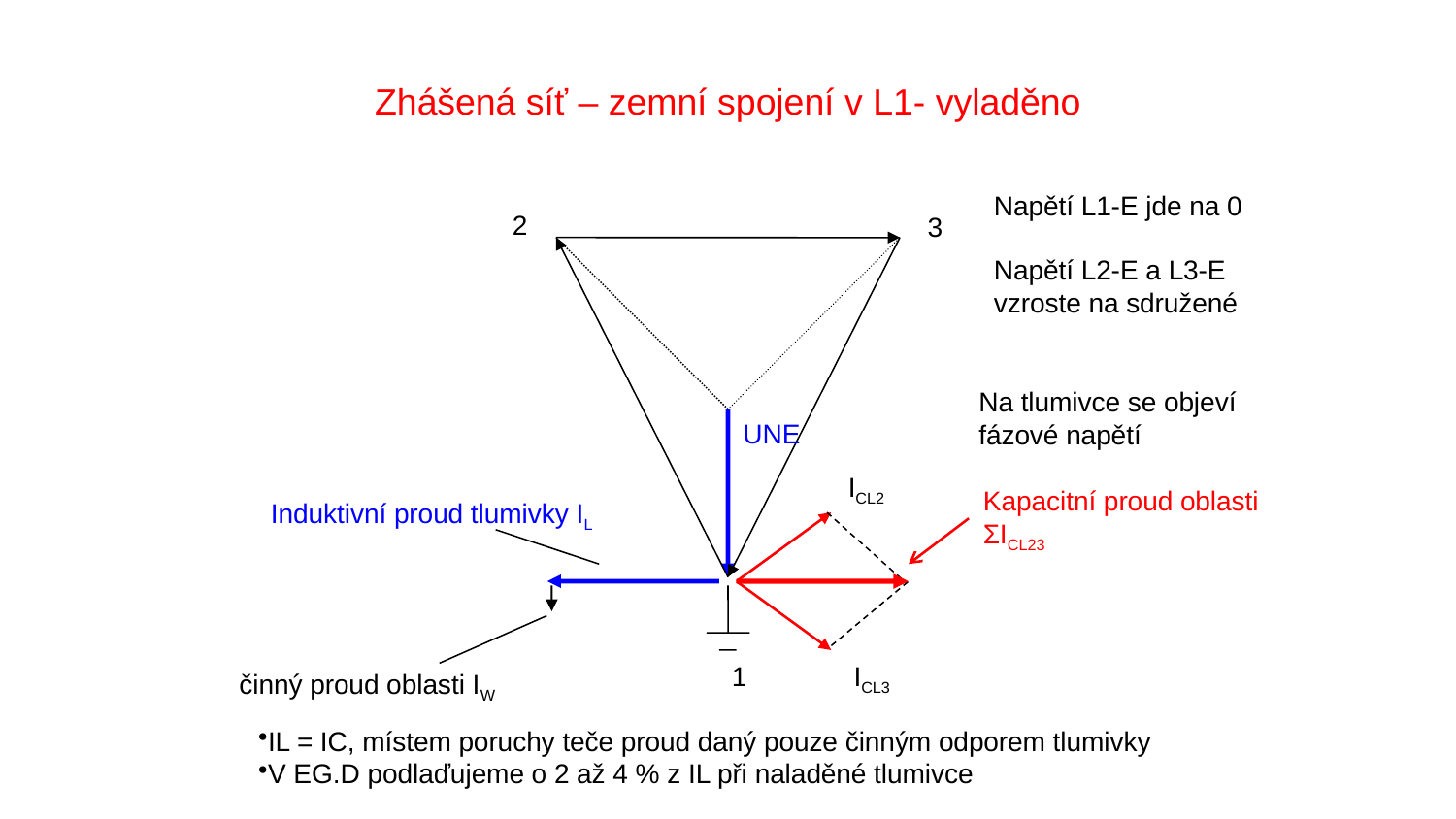

# Zhášená síť – zemní spojení v L1- vyladěno
Napětí L1-E jde na 0
2
3

Napětí L2-E a L3-E
vzroste na sdružené

Na tlumivce se objeví
fázové napětí

UNE
ICL2
Kapacitní proud oblasti
ΣICL23
Induktivní proud tlumivky IL

ICL3
1
činný proud oblasti IW
IL = IC, místem poruchy teče proud daný pouze činným odporem tlumivky
V EG.D podlaďujeme o 2 až 4 % z IL při naladěné tlumivce